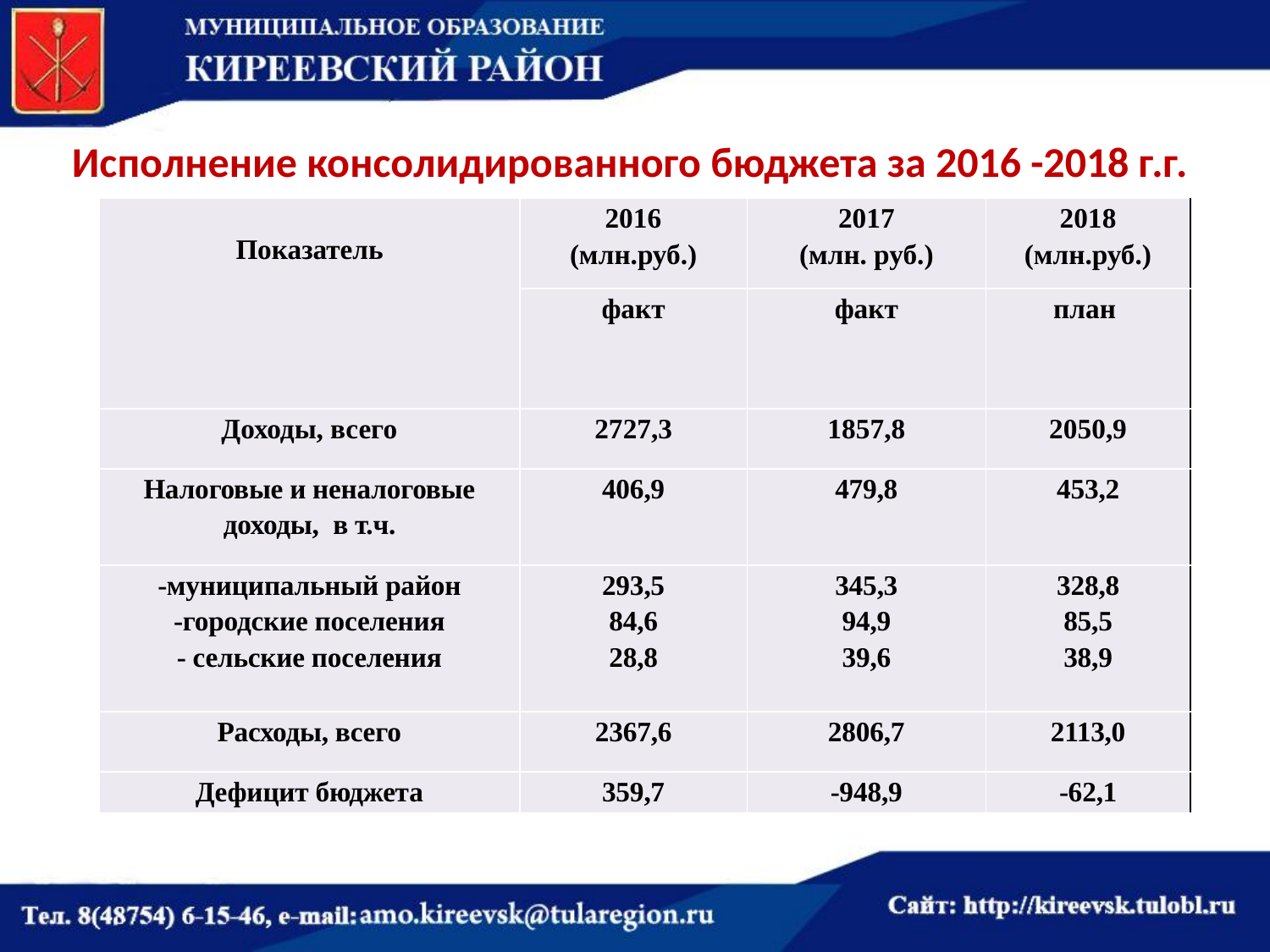

Исполнение консолидированного бюджета за 2016 -2018 г.г.
| Показатель | 2016 (млн.руб.) | 2017 (млн. руб.) | 2018 (млн.руб.) |
| --- | --- | --- | --- |
|  | факт | факт | план |
| Доходы, всего | 2727,3 | 1857,8 | 2050,9 |
| Налоговые и неналоговые доходы, в т.ч. | 406,9 | 479,8 | 453,2 |
| -муниципальный район -городские поселения - сельские поселения | 293,5 84,6 28,8 | 345,3 94,9 39,6 | 328,8 85,5 38,9 |
| Расходы, всего | 2367,6 | 2806,7 | 2113,0 |
| Дефицит бюджета | 359,7 | -948,9 | -62,1 |